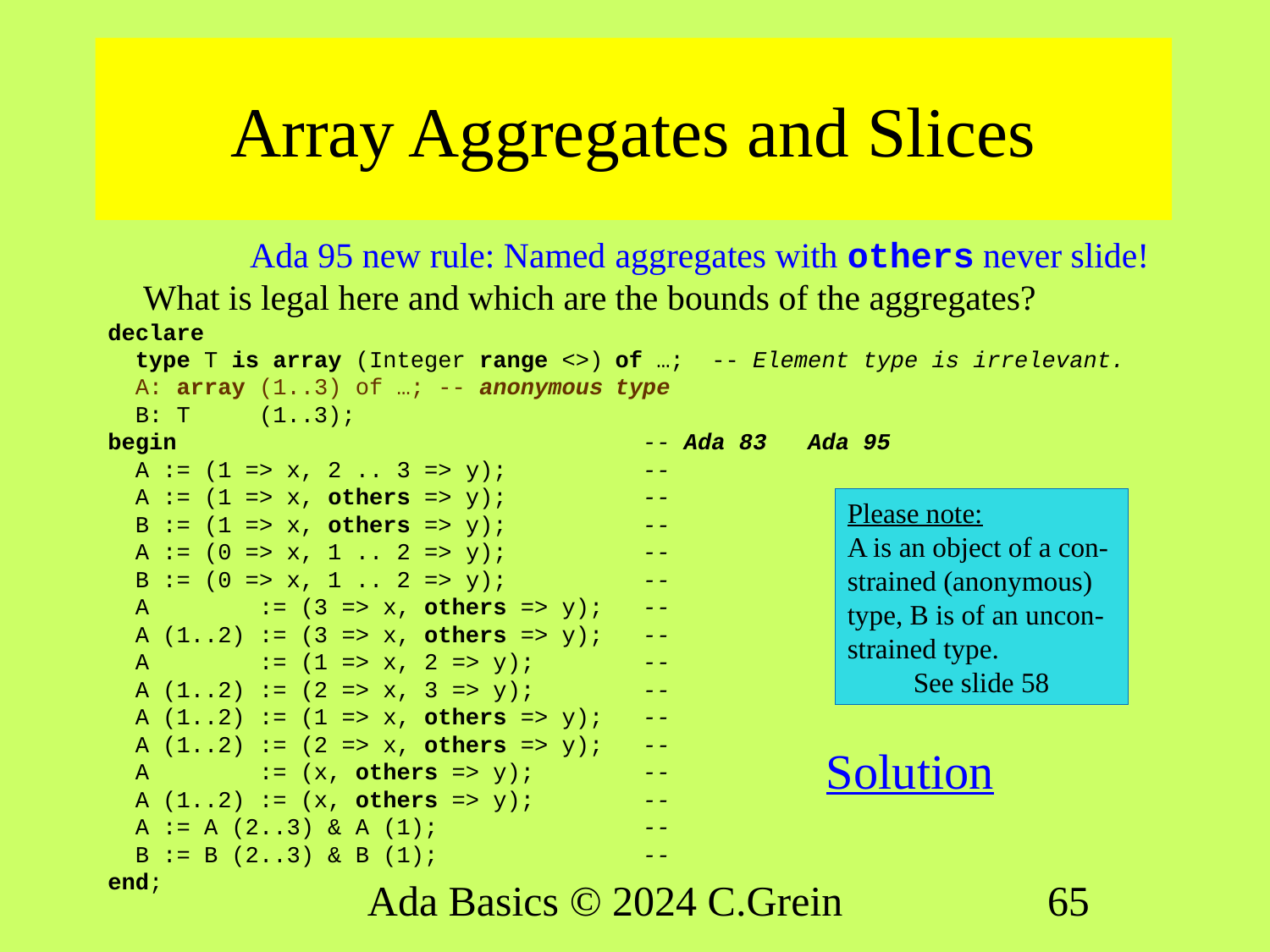

# Array Aggregates and Slices
                Ada 95 new rule: Named
    What is legal here and which are
declare
  type T is array (Integer range <>)
  A: array (1..3) of …; -- anonymous
  B: T     (1..3);
begin
  A := (1 => x, 2 .. 3 => y);
  A := (1 => x, others => y);
  B := (1 => x, others => y);
  A := (0 => x, 1 .. 2 => y);
  B := (0 => x, 1 .. 2 => y);
  A        := (3 => x, others => y);
  A (1..2) := (3 => x, others => y);
  A        := (1 => x, 2 => y);
  A (1..2) := (2 => x, 3 => y);
  A (1..2) := (1 => x, others => y);
  A (1..2) := (2 => x, others => y);
  A        := (x, others => y);
  A (1..2) := (x, others => y);
  A := A (2..3) & A (1);
  B := B (2..3) & B (1);
end;
aggregates with others never slide!
the bounds of the aggregates?

of …;  -- Element type is irrelevant.
type

  -- Ada 83   Ada 95
  --
  --
  --
  --
  --
  --
  --
  --
  --
  --
  --
  --
  --
  --
  --
Please note:
A is an object of a con-strained (anonymous) type, B is of an uncon-strained type.
See slide 58
Solution
Ada Basics © 2024 C.Grein
65